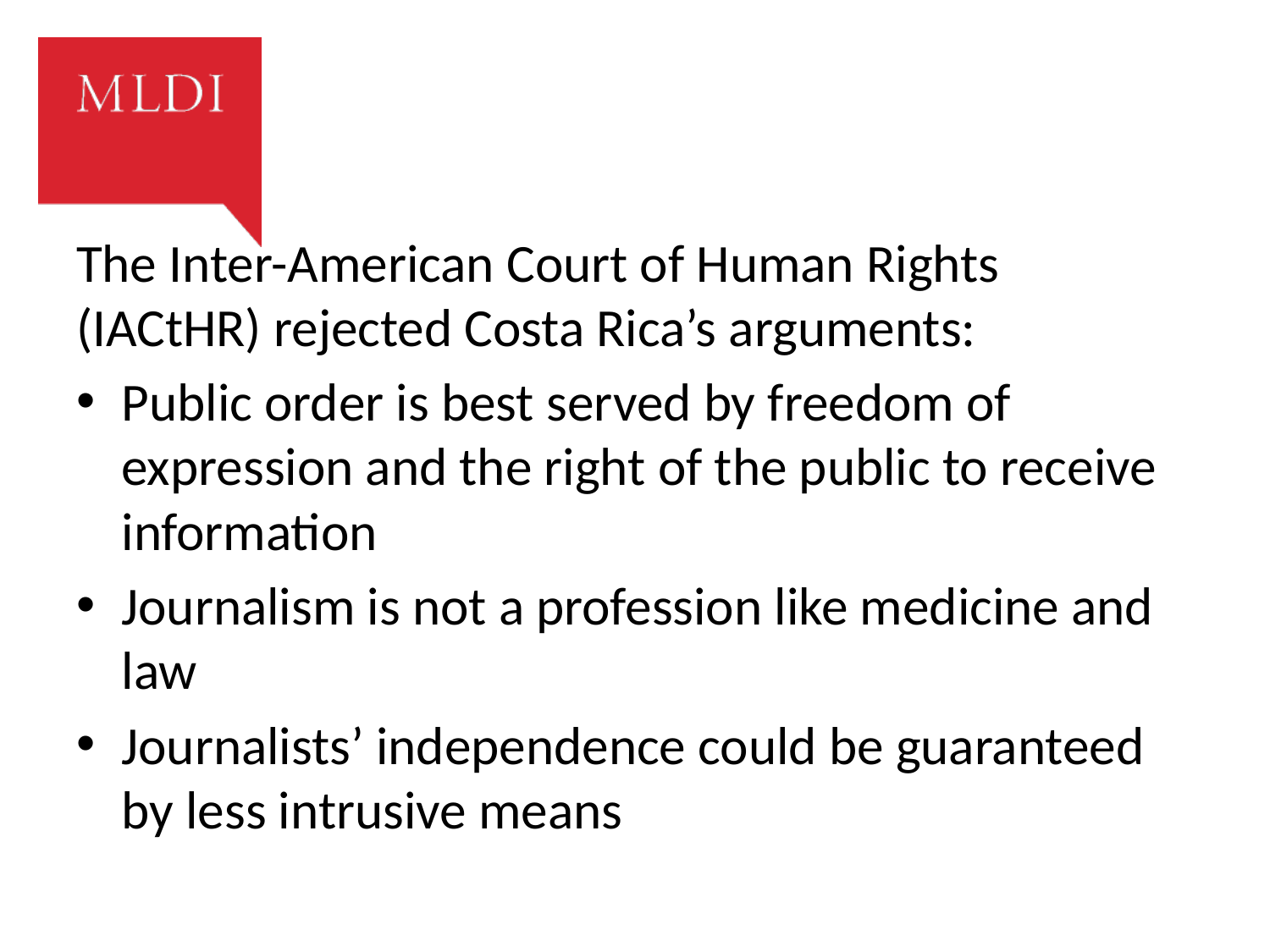

#
The Inter-American Court of Human Rights (IACtHR) rejected Costa Rica’s arguments:
Public order is best served by freedom of expression and the right of the public to receive information
Journalism is not a profession like medicine and law
Journalists’ independence could be guaranteed by less intrusive means